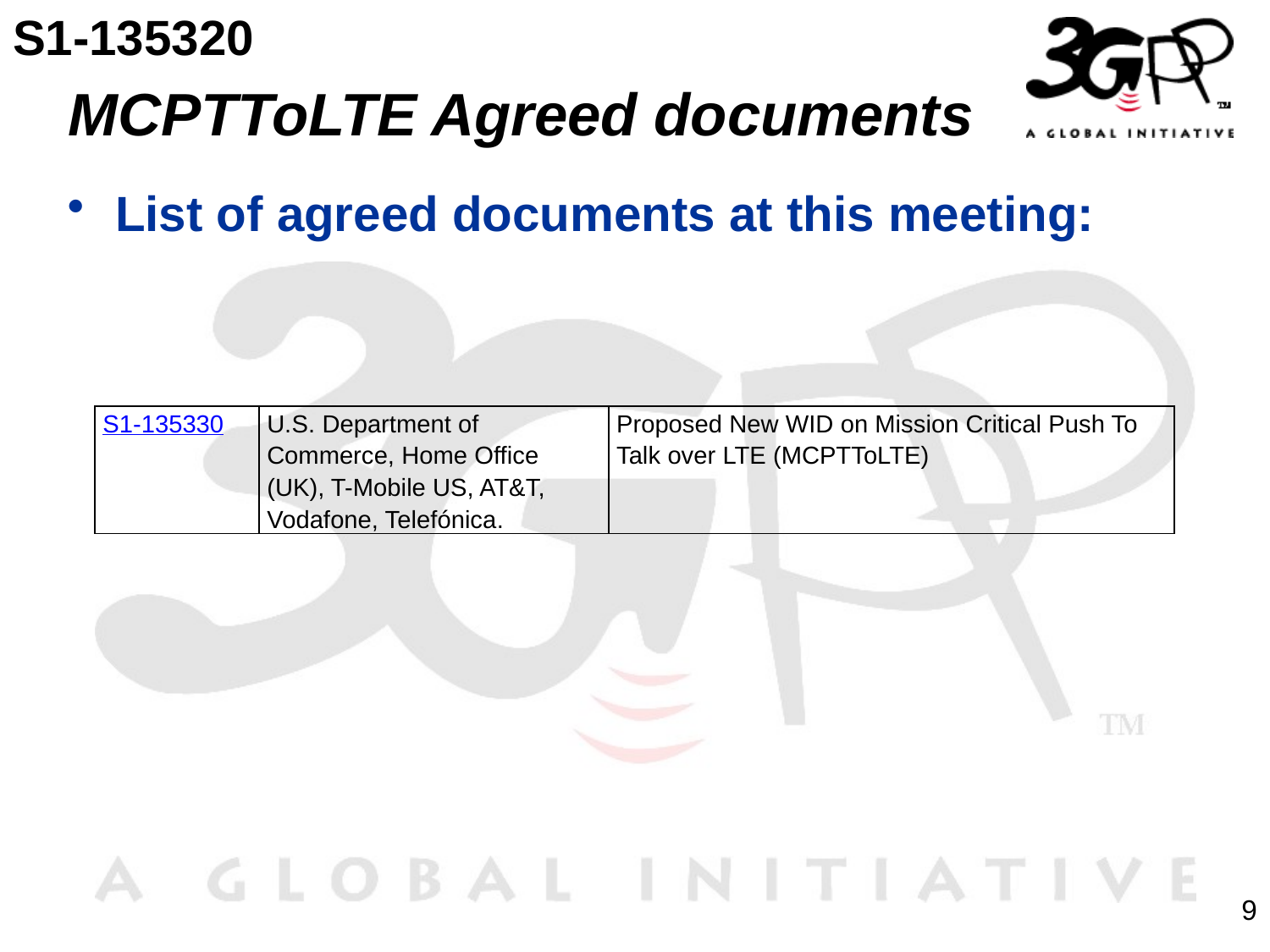

S1-135320
# MCPTToLTE Agreed documents
List of agreed documents at this meeting:

| S1-135330 | U.S. Department of Commerce, Home Office (UK), T-Mobile US, AT&T, Vodafone, Telefónica. | Proposed New WID on Mission Critical Push To Talk over LTE (MCPTToLTE) |
| --- | --- | --- |
9